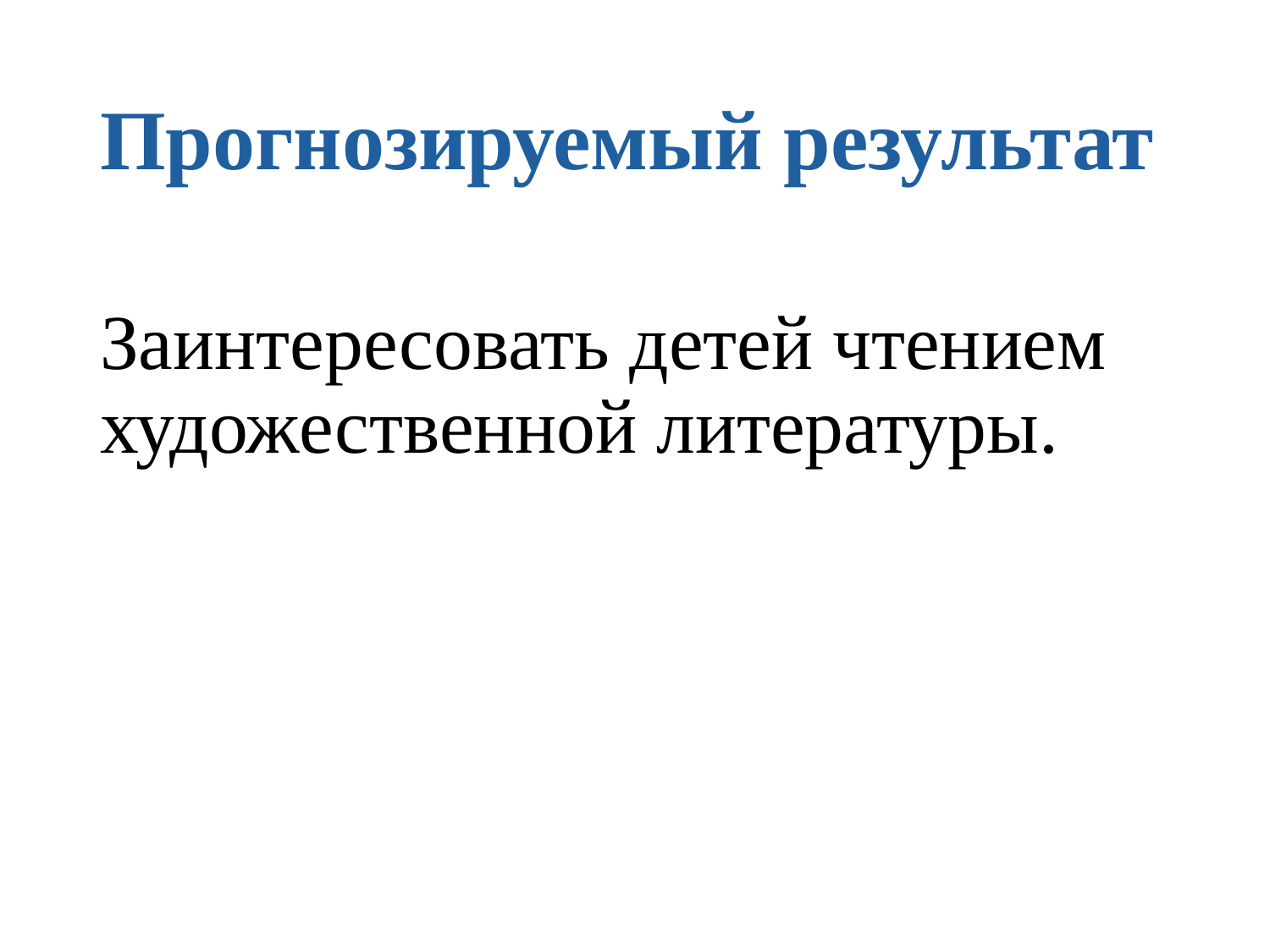

# Прогнозируемый результат
Заинтересовать детей чтением художественной литературы.